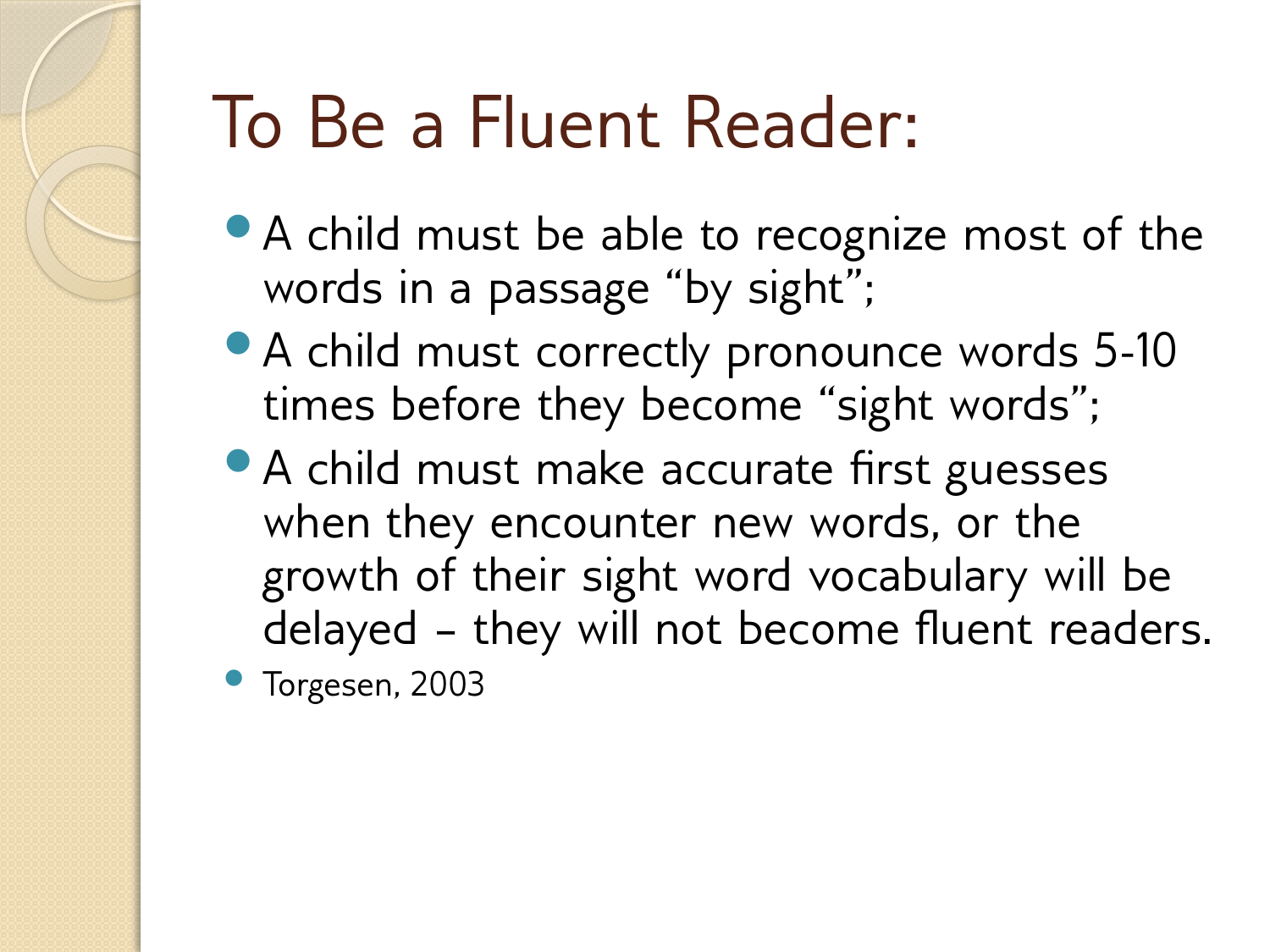

# To Be a Fluent Reader:
A child must be able to recognize most of the words in a passage “by sight”;
A child must correctly pronounce words 5-10 times before they become “sight words”;
A child must make accurate first guesses when they encounter new words, or the growth of their sight word vocabulary will be delayed – they will not become fluent readers.
Torgesen, 2003